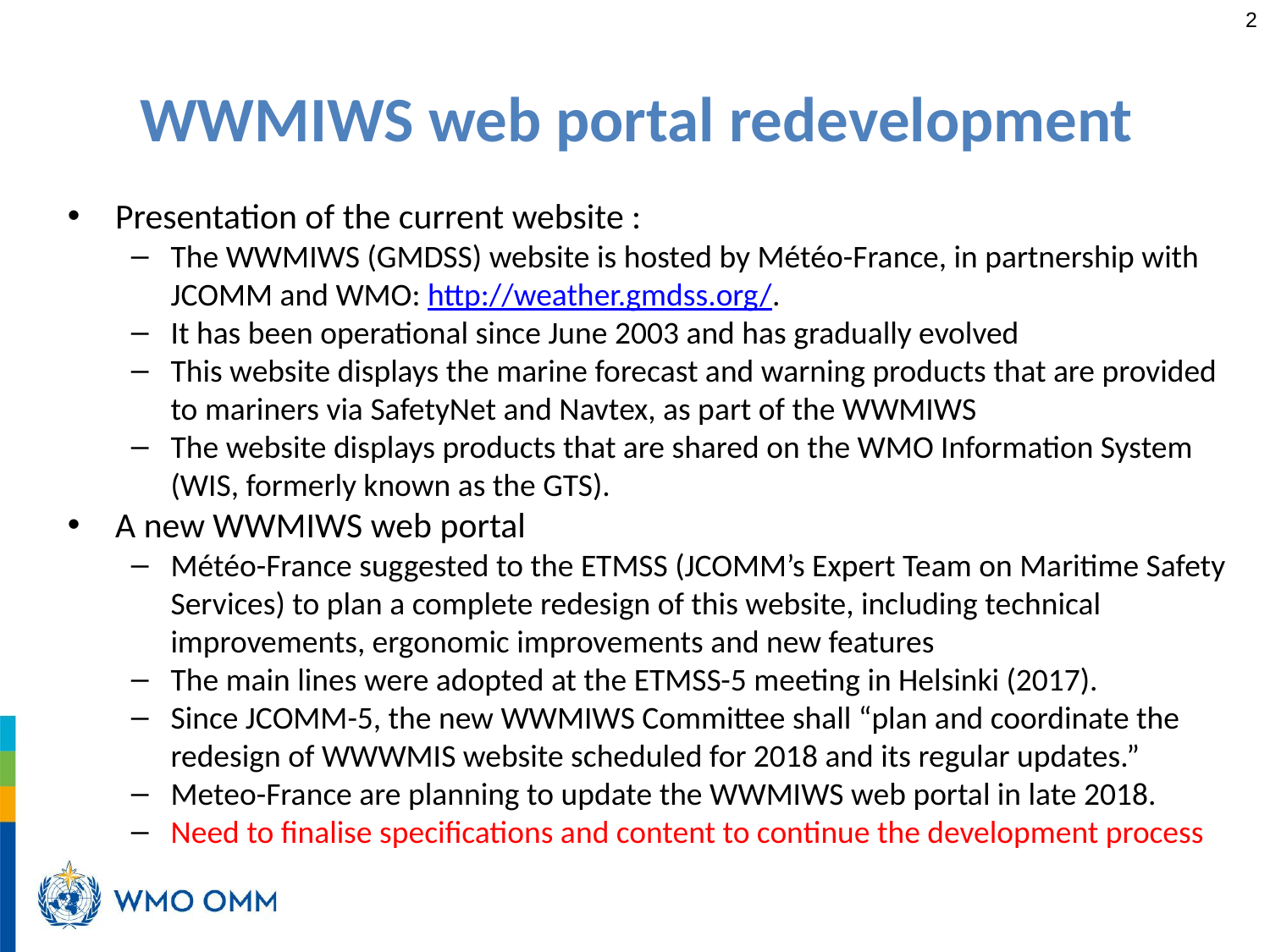

2
WWMIWS web portal redevelopment
Presentation of the current website :
The WWMIWS (GMDSS) website is hosted by Météo-France, in partnership with JCOMM and WMO: http://weather.gmdss.org/.
It has been operational since June 2003 and has gradually evolved
This website displays the marine forecast and warning products that are provided to mariners via SafetyNet and Navtex, as part of the WWMIWS
The website displays products that are shared on the WMO Information System (WIS, formerly known as the GTS).
A new WWMIWS web portal
Météo-France suggested to the ETMSS (JCOMM’s Expert Team on Maritime Safety Services) to plan a complete redesign of this website, including technical improvements, ergonomic improvements and new features
The main lines were adopted at the ETMSS-5 meeting in Helsinki (2017).
Since JCOMM-5, the new WWMIWS Committee shall “plan and coordinate the redesign of WWWMIS website scheduled for 2018 and its regular updates.”
Meteo-France are planning to update the WWMIWS web portal in late 2018.
Need to finalise specifications and content to continue the development process